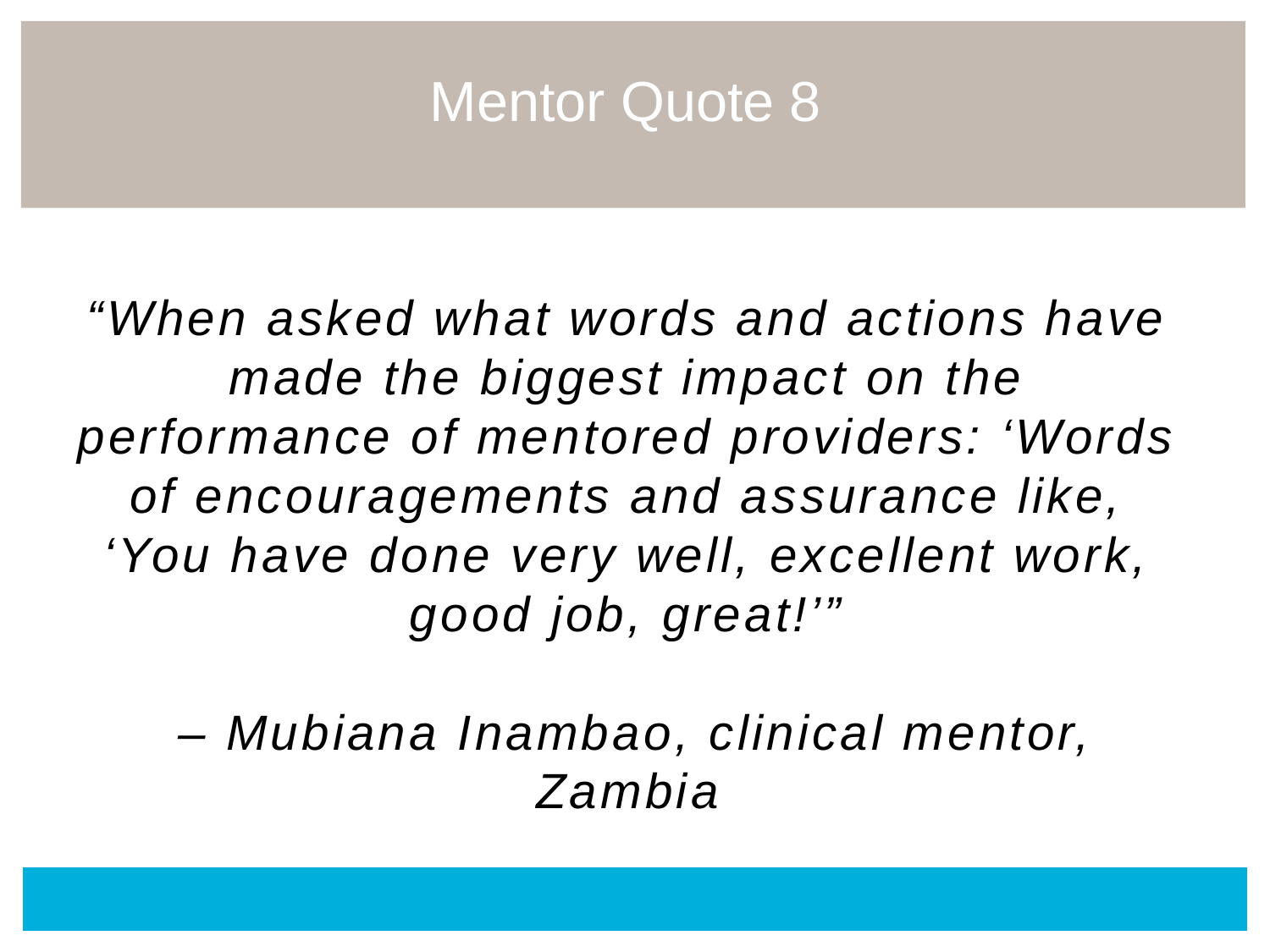

Mentor Quote 8
# “When asked what words and actions have made the biggest impact on the performance of mentored providers: ‘Words of encouragements and assurance like, ‘You have done very well, excellent work, good job, great!’” – Mubiana Inambao, clinical mentor, Zambia